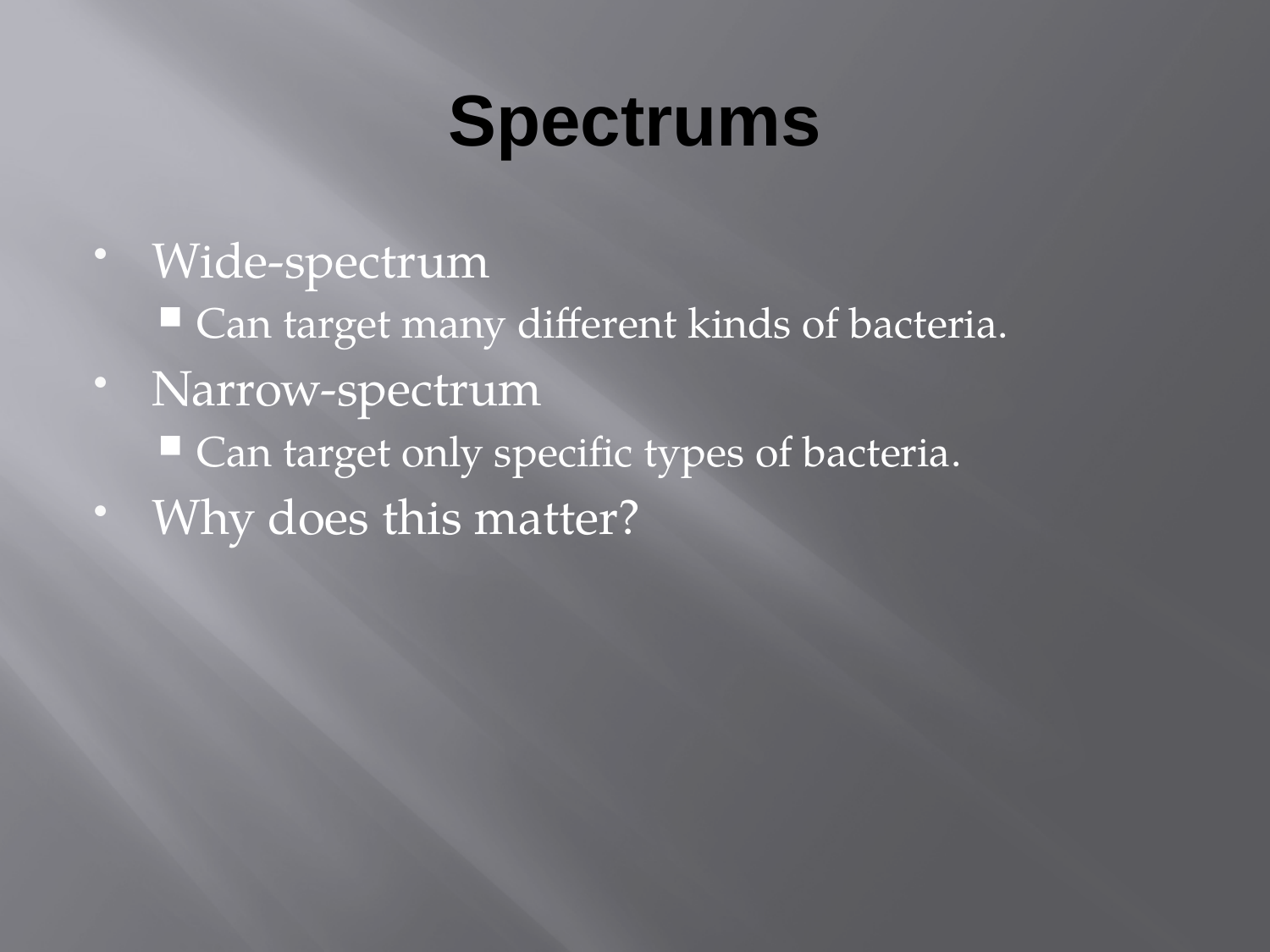

# Spectrums
Wide-spectrum
Can target many different kinds of bacteria.
Narrow-spectrum
Can target only specific types of bacteria.
Why does this matter?